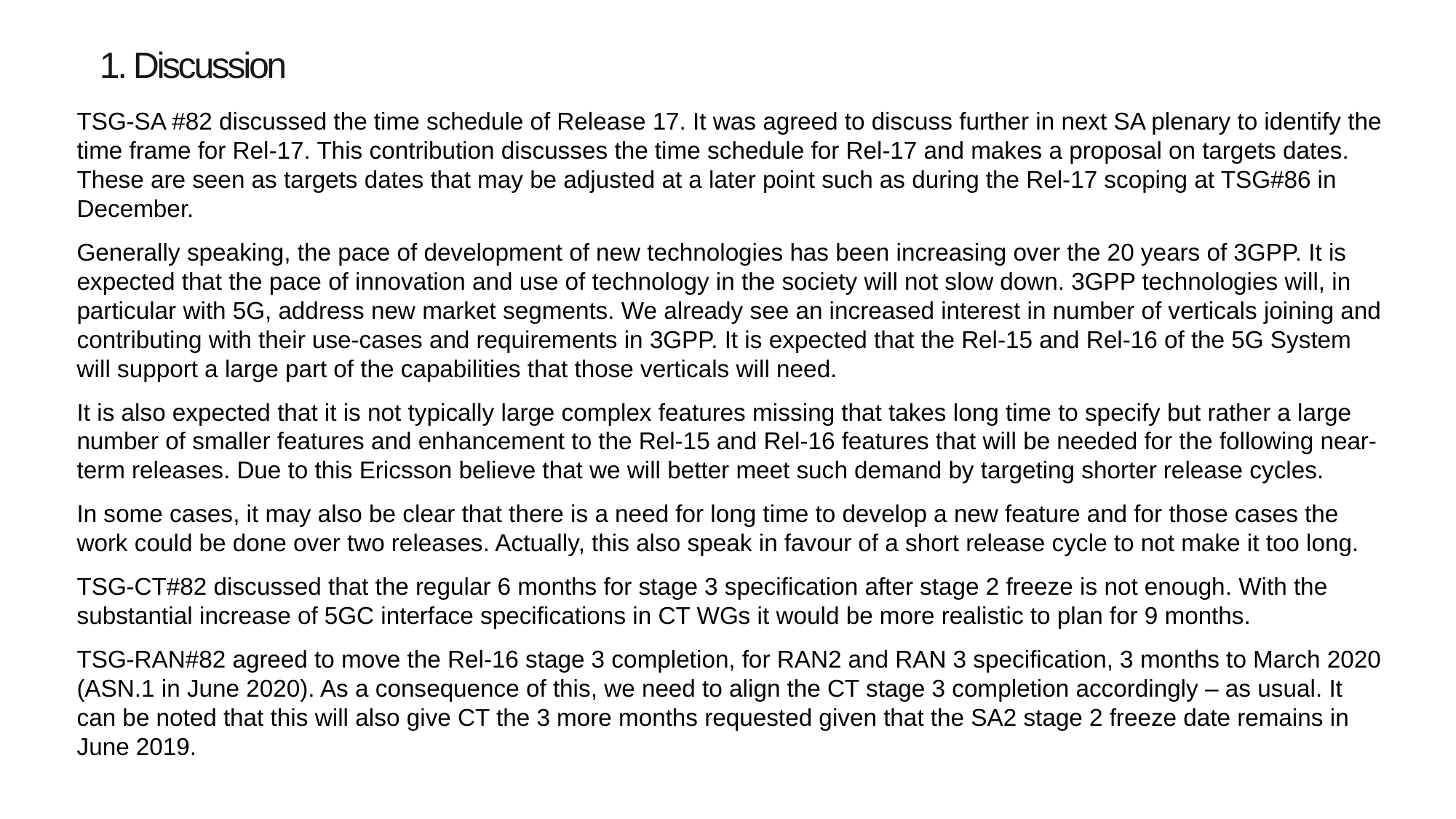

# 1. Discussion
TSG-SA #82 discussed the time schedule of Release 17. It was agreed to discuss further in next SA plenary to identify the time frame for Rel-17. This contribution discusses the time schedule for Rel-17 and makes a proposal on targets dates. These are seen as targets dates that may be adjusted at a later point such as during the Rel-17 scoping at TSG#86 in December.

Generally speaking, the pace of development of new technologies has been increasing over the 20 years of 3GPP. It is expected that the pace of innovation and use of technology in the society will not slow down. 3GPP technologies will, in particular with 5G, address new market segments. We already see an increased interest in number of verticals joining and contributing with their use-cases and requirements in 3GPP. It is expected that the Rel-15 and Rel-16 of the 5G System will support a large part of the capabilities that those verticals will need.

It is also expected that it is not typically large complex features missing that takes long time to specify but rather a large number of smaller features and enhancement to the Rel-15 and Rel-16 features that will be needed for the following near-term releases. Due to this Ericsson believe that we will better meet such demand by targeting shorter release cycles.

In some cases, it may also be clear that there is a need for long time to develop a new feature and for those cases the work could be done over two releases. Actually, this also speak in favour of a short release cycle to not make it too long.

TSG-CT#82 discussed that the regular 6 months for stage 3 specification after stage 2 freeze is not enough. With the substantial increase of 5GC interface specifications in CT WGs it would be more realistic to plan for 9 months.

TSG-RAN#82 agreed to move the Rel-16 stage 3 completion, for RAN2 and RAN 3 specification, 3 months to March 2020 (ASN.1 in June 2020). As a consequence of this, we need to align the CT stage 3 completion accordingly – as usual. It can be noted that this will also give CT the 3 more months requested given that the SA2 stage 2 freeze date remains in June 2019.